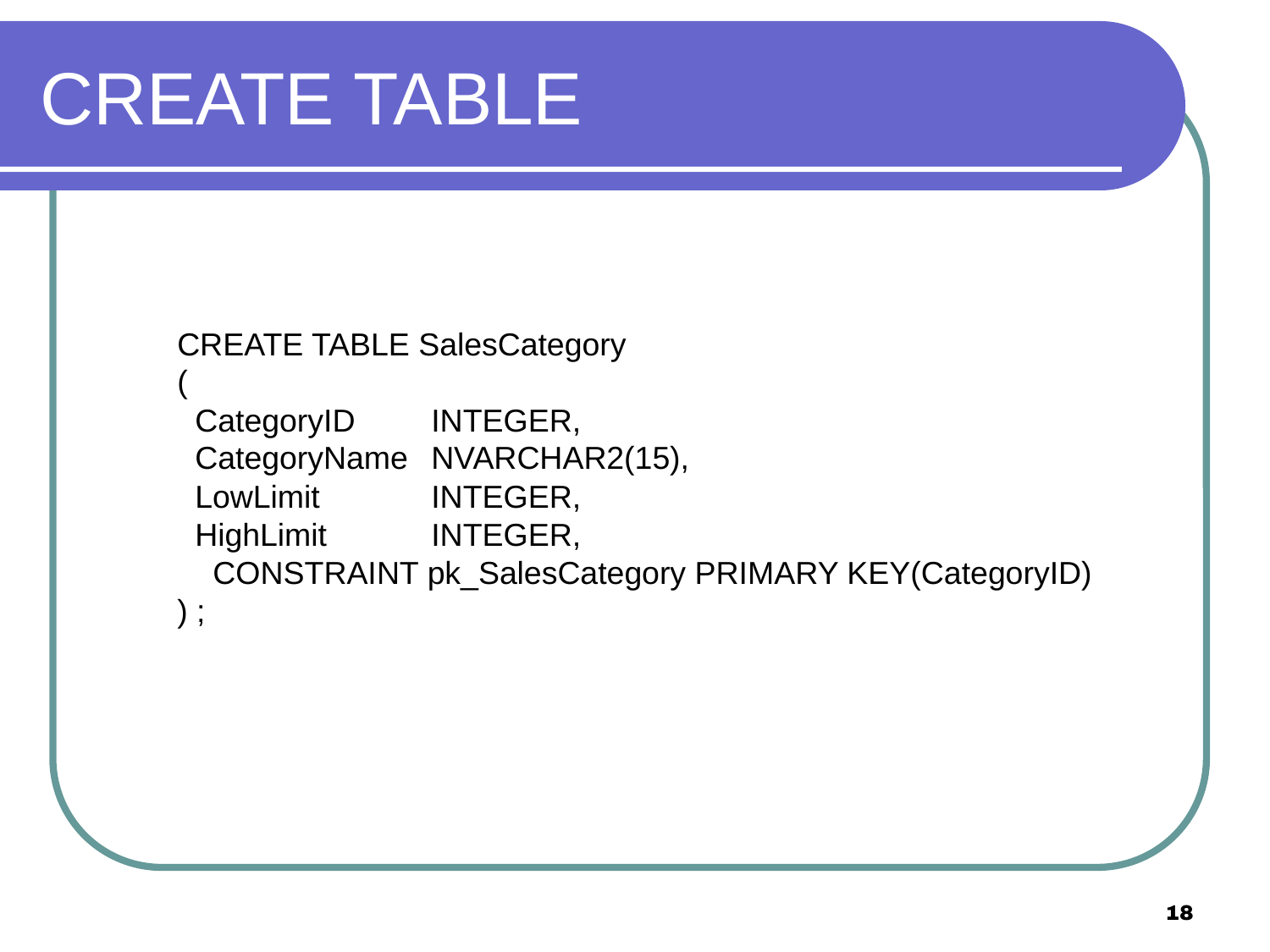

# CREATE TABLE
CREATE TABLE SalesCategory
(
  CategoryID    	INTEGER,
  CategoryName	NVARCHAR2(15),
  LowLimit      	INTEGER,
  HighLimit     	INTEGER,
    CONSTRAINT pk_SalesCategory PRIMARY KEY(CategoryID)
) ;
18